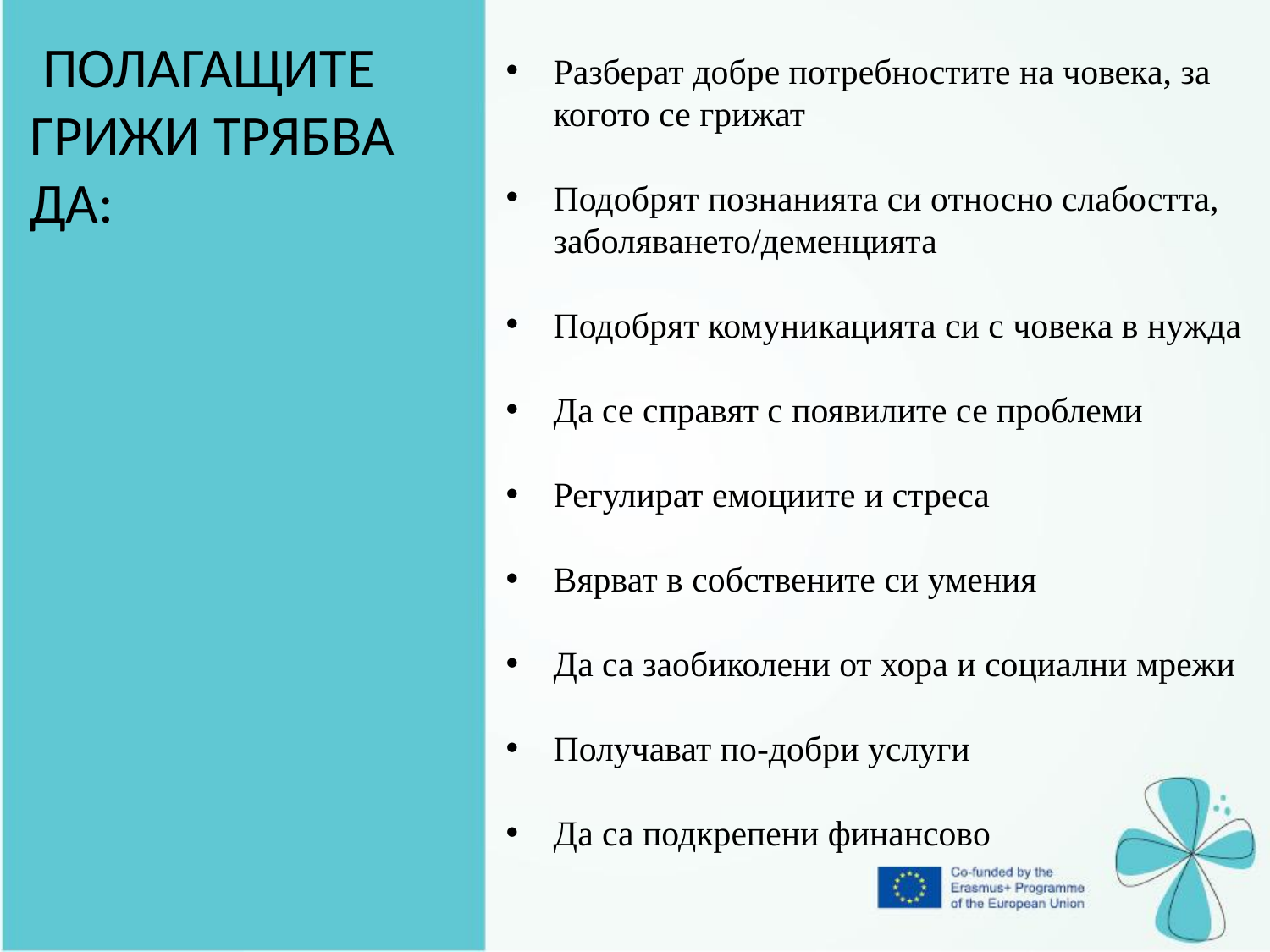

ПОЛАГАЩИТЕ ГРИЖИ ТРЯБВА ДА:
Разберат добре потребностите на човека, за когото се грижат

Подобрят познанията си относно слабостта, заболяването/деменцията

Подобрят комуникацията си с човека в нужда

Да се справят с появилите се проблеми

Регулират емоциите и стреса

Вярват в собствените си умения

Да са заобиколени от хора и социални мрежи

Получават по-добри услуги

Да са подкрепени финансово